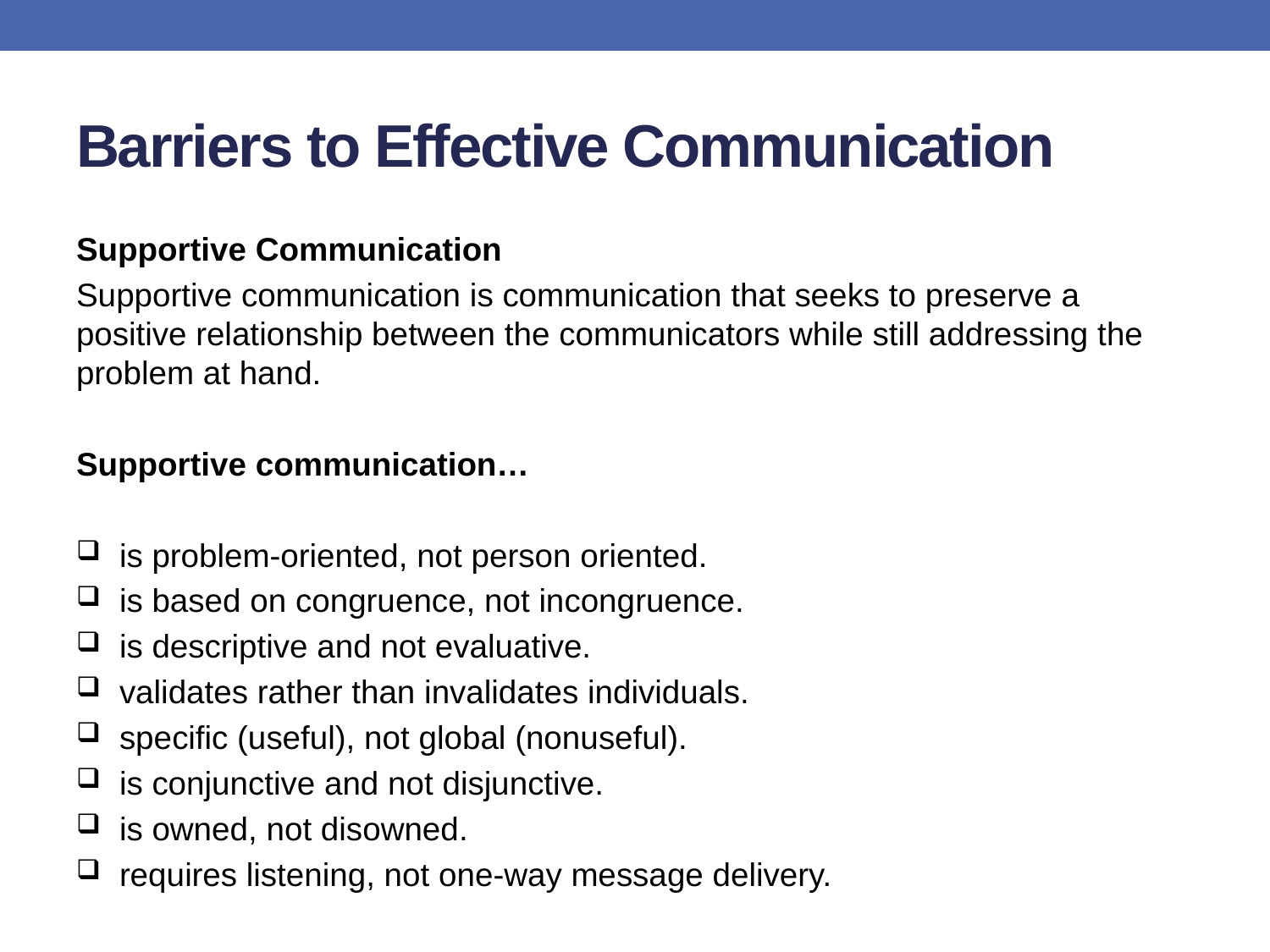

# Barriers to Effective Communication
Supportive Communication
Supportive communication is communication that seeks to preserve a positive relationship between the communicators while still addressing the problem at hand.

Supportive communication…

is problem-oriented, not person oriented.
is based on congruence, not incongruence.
is descriptive and not evaluative.
validates rather than invalidates individuals.
specific (useful), not global (nonuseful).
is conjunctive and not disjunctive.
is owned, not disowned.
requires listening, not one-way message delivery.